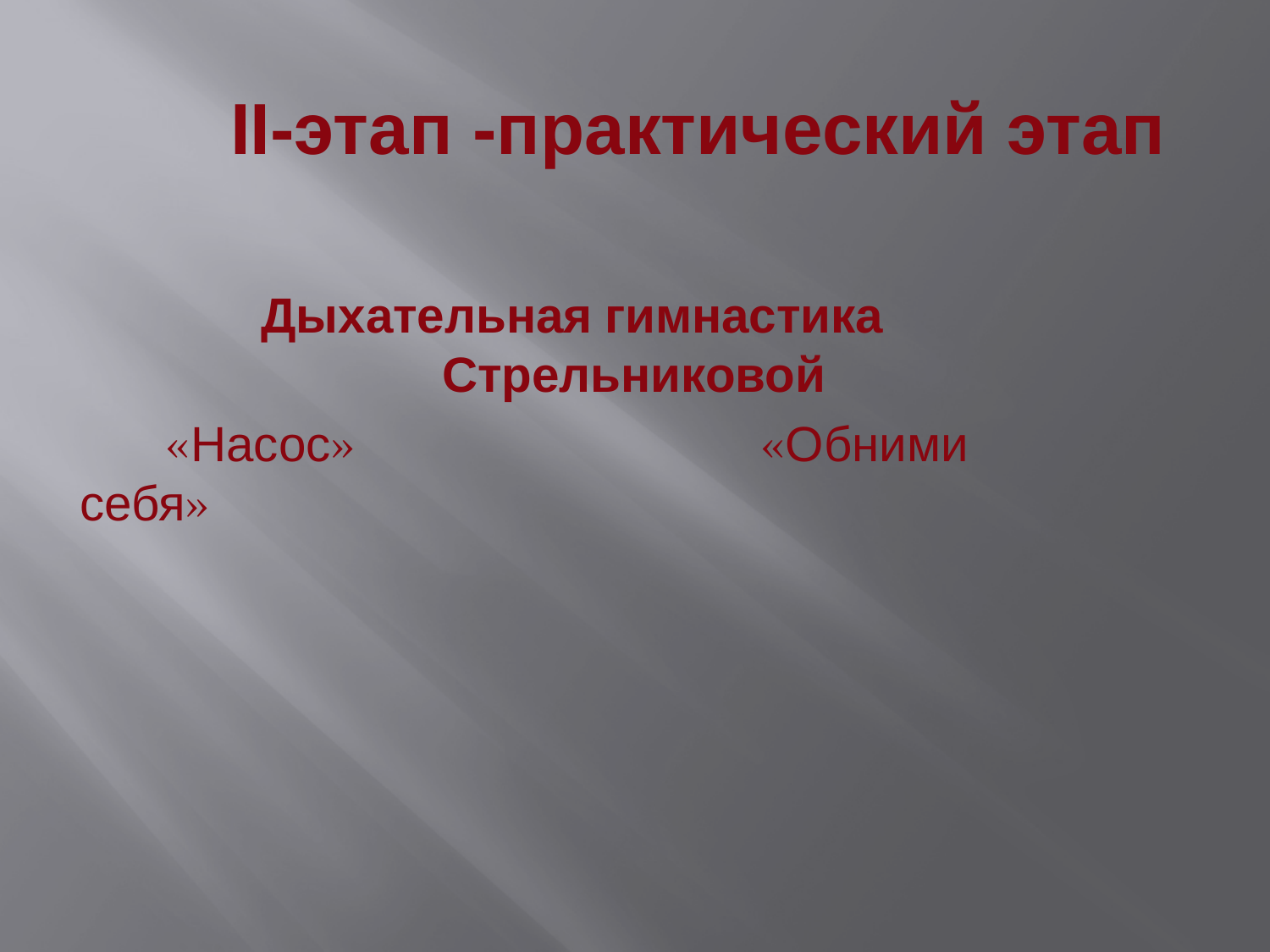

# II-этап -практический этап
Дыхательная гимнастика          Стрельниковой
        «Насос»                                 «Обними          себя»